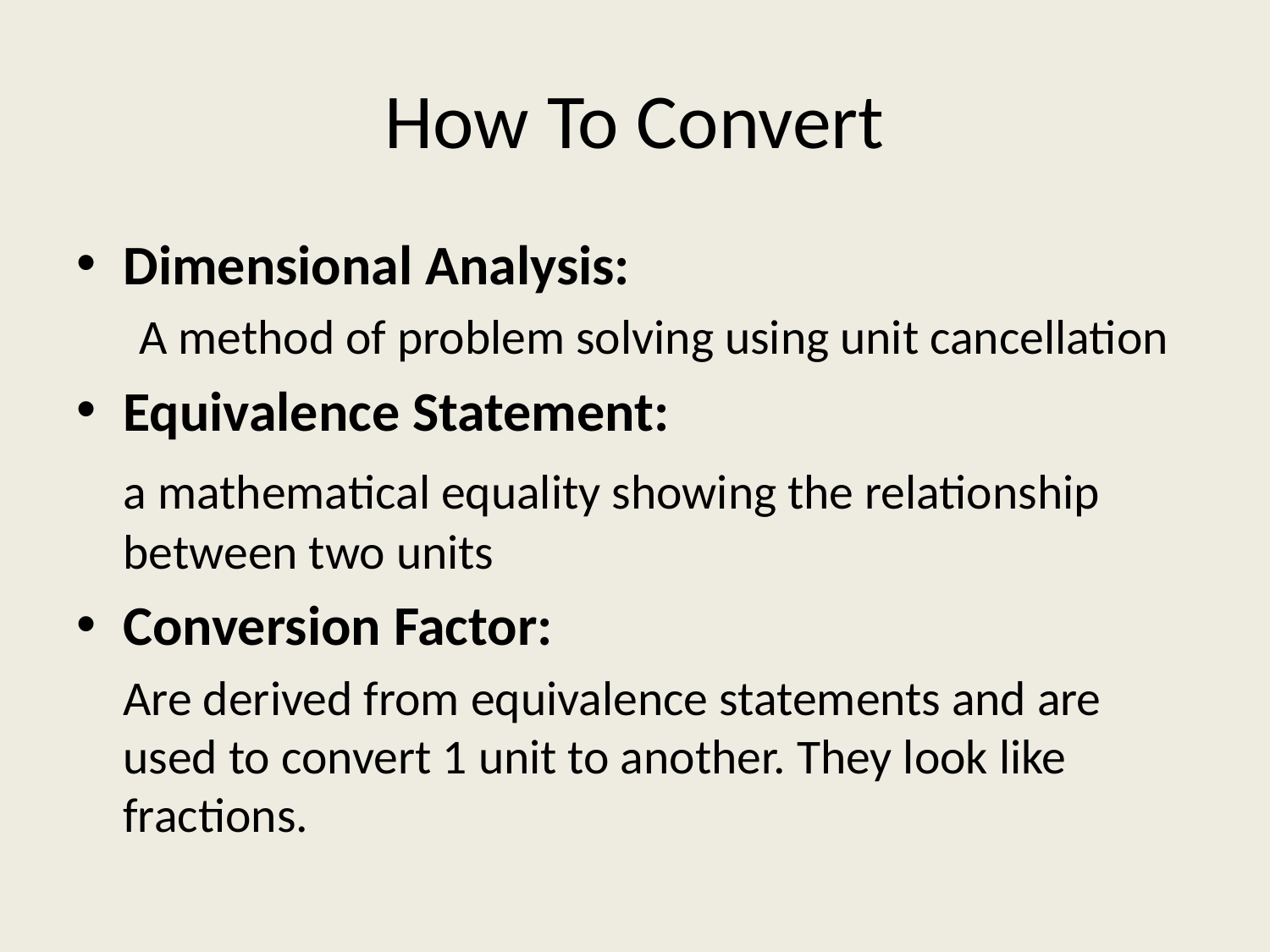

# How To Convert
Dimensional Analysis:
A method of problem solving using unit cancellation
Equivalence Statement:
	a mathematical equality showing the relationship between two units
Conversion Factor:
	Are derived from equivalence statements and are used to convert 1 unit to another. They look like fractions.